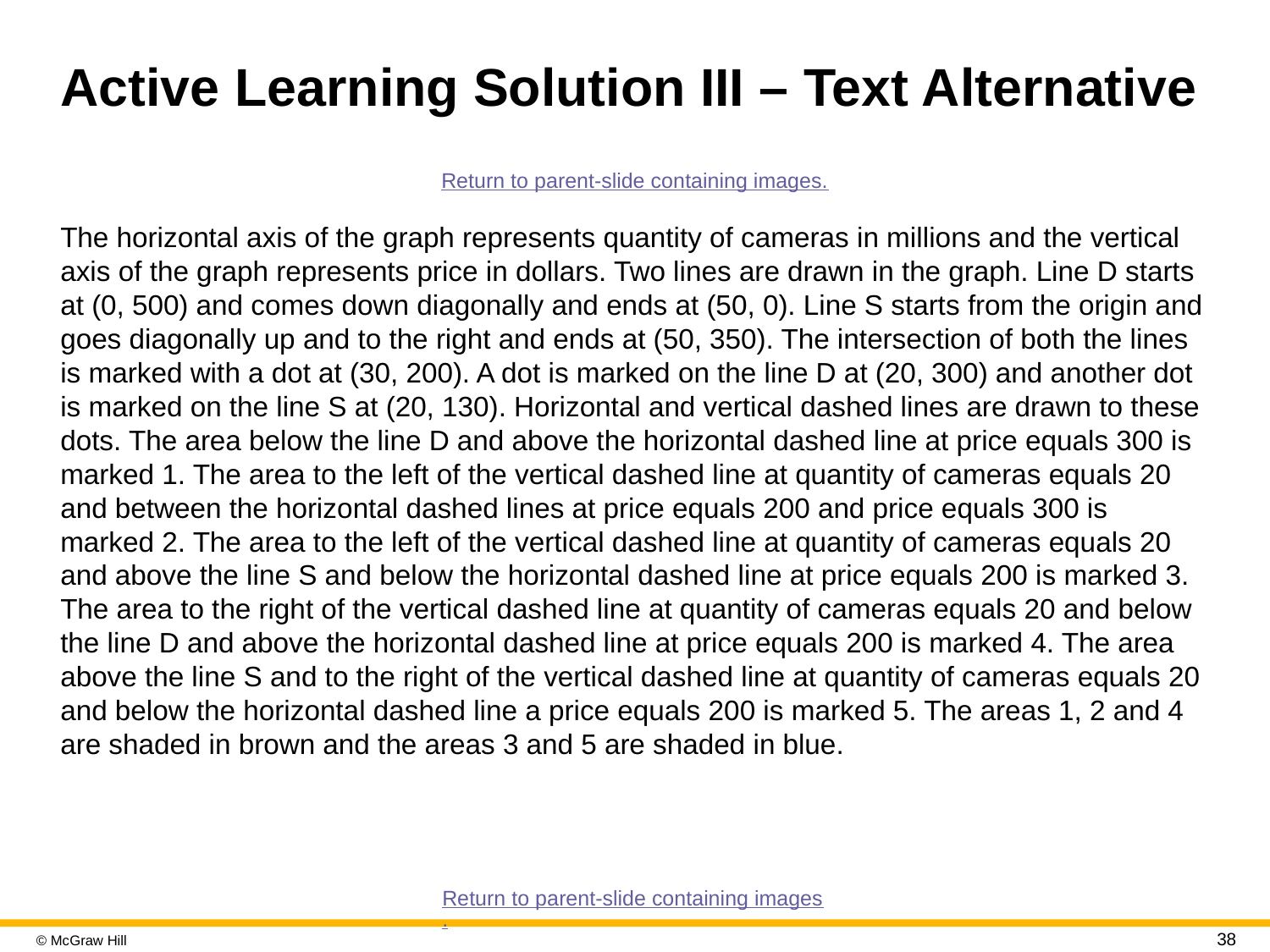

# Active Learning Solution III – Text Alternative
Return to parent-slide containing images.
The horizontal axis of the graph represents quantity of cameras in millions and the vertical axis of the graph represents price in dollars. Two lines are drawn in the graph. Line D starts at (0, 500) and comes down diagonally and ends at (50, 0). Line S starts from the origin and goes diagonally up and to the right and ends at (50, 350). The intersection of both the lines is marked with a dot at (30, 200). A dot is marked on the line D at (20, 300) and another dot is marked on the line S at (20, 130). Horizontal and vertical dashed lines are drawn to these dots. The area below the line D and above the horizontal dashed line at price equals 300 is marked 1. The area to the left of the vertical dashed line at quantity of cameras equals 20 and between the horizontal dashed lines at price equals 200 and price equals 300 is marked 2. The area to the left of the vertical dashed line at quantity of cameras equals 20 and above the line S and below the horizontal dashed line at price equals 200 is marked 3. The area to the right of the vertical dashed line at quantity of cameras equals 20 and below the line D and above the horizontal dashed line at price equals 200 is marked 4. The area above the line S and to the right of the vertical dashed line at quantity of cameras equals 20 and below the horizontal dashed line a price equals 200 is marked 5. The areas 1, 2 and 4 are shaded in brown and the areas 3 and 5 are shaded in blue.
Return to parent-slide containing images.